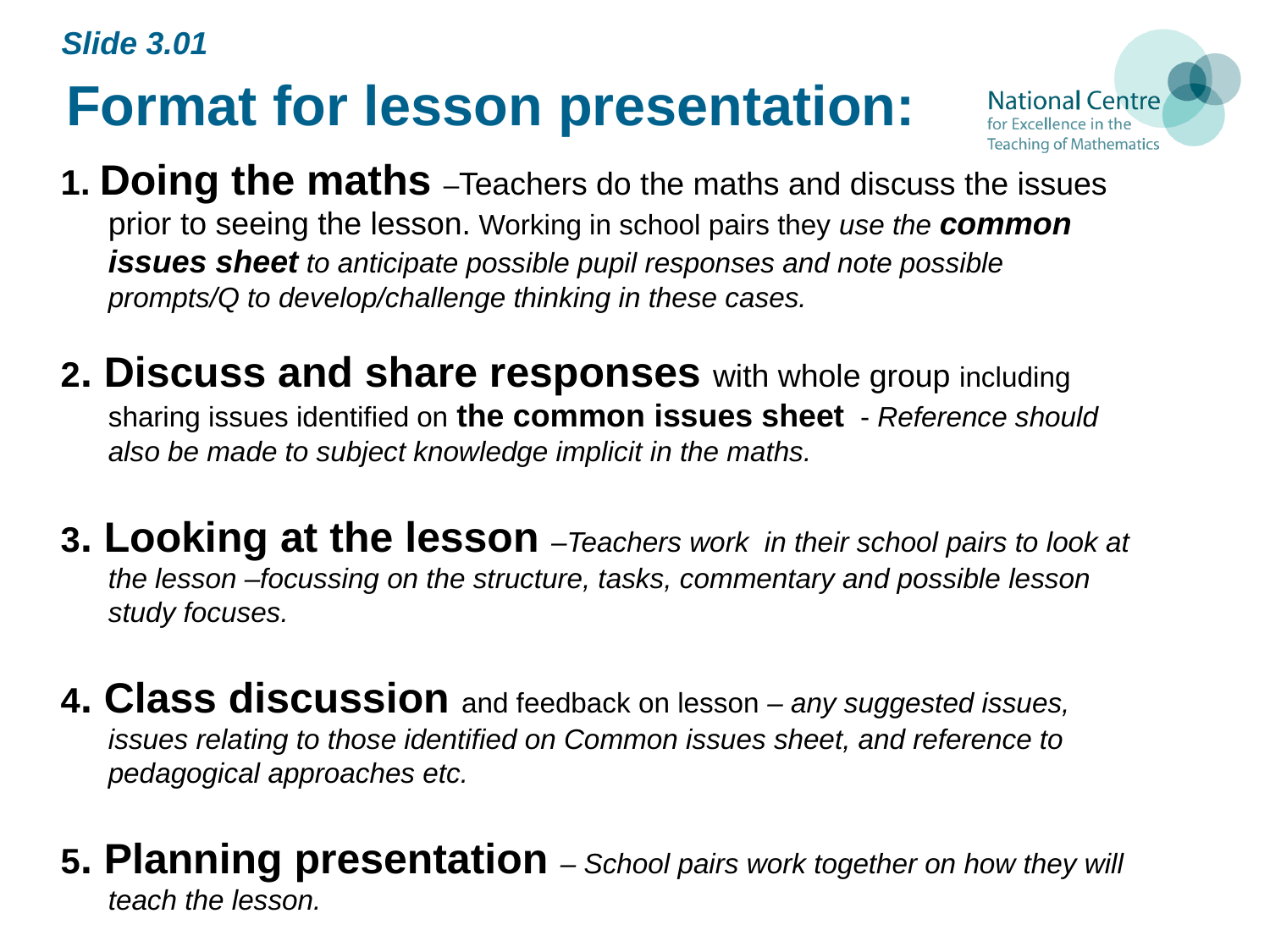

Slide 3.01
# Format for lesson presentation:
1. Doing the maths –Teachers do the maths and discuss the issues prior to seeing the lesson. Working in school pairs they use the common issues sheet to anticipate possible pupil responses and note possible prompts/Q to develop/challenge thinking in these cases.
2. Discuss and share responses with whole group including sharing issues identified on the common issues sheet  - Reference should also be made to subject knowledge implicit in the maths.
3. Looking at the lesson –Teachers work  in their school pairs to look at the lesson –focussing on the structure, tasks, commentary and possible lesson study focuses.
4. Class discussion and feedback on lesson – any suggested issues, issues relating to those identified on Common issues sheet, and reference to pedagogical approaches etc.
5. Planning presentation – School pairs work together on how they will teach the lesson.